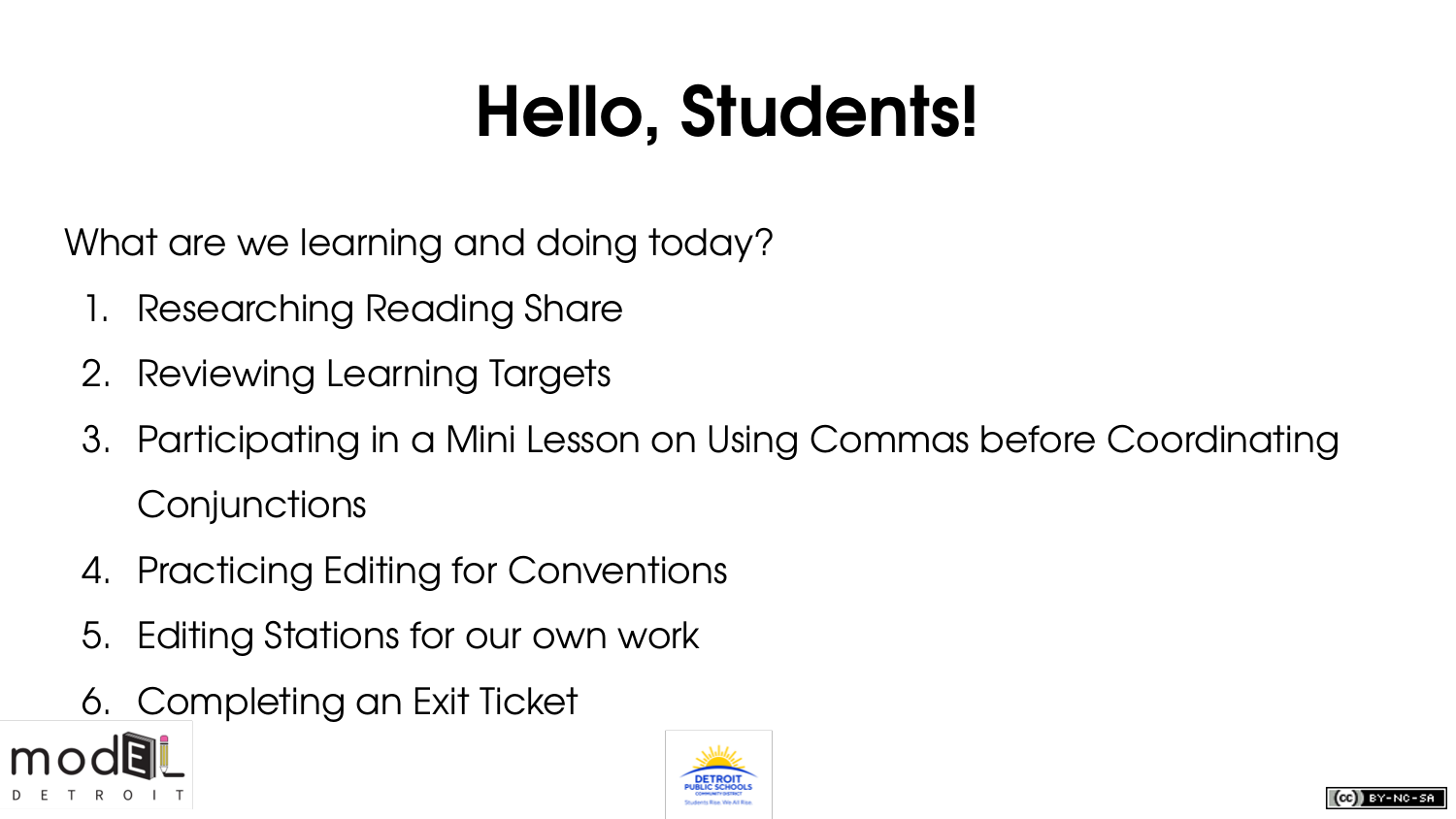

# Hello, Students!
What are we learning and doing today?
Researching Reading Share
Reviewing Learning Targets
Participating in a Mini Lesson on Using Commas before Coordinating Conjunctions
Practicing Editing for Conventions
Editing Stations for our own work
Completing an Exit Ticket